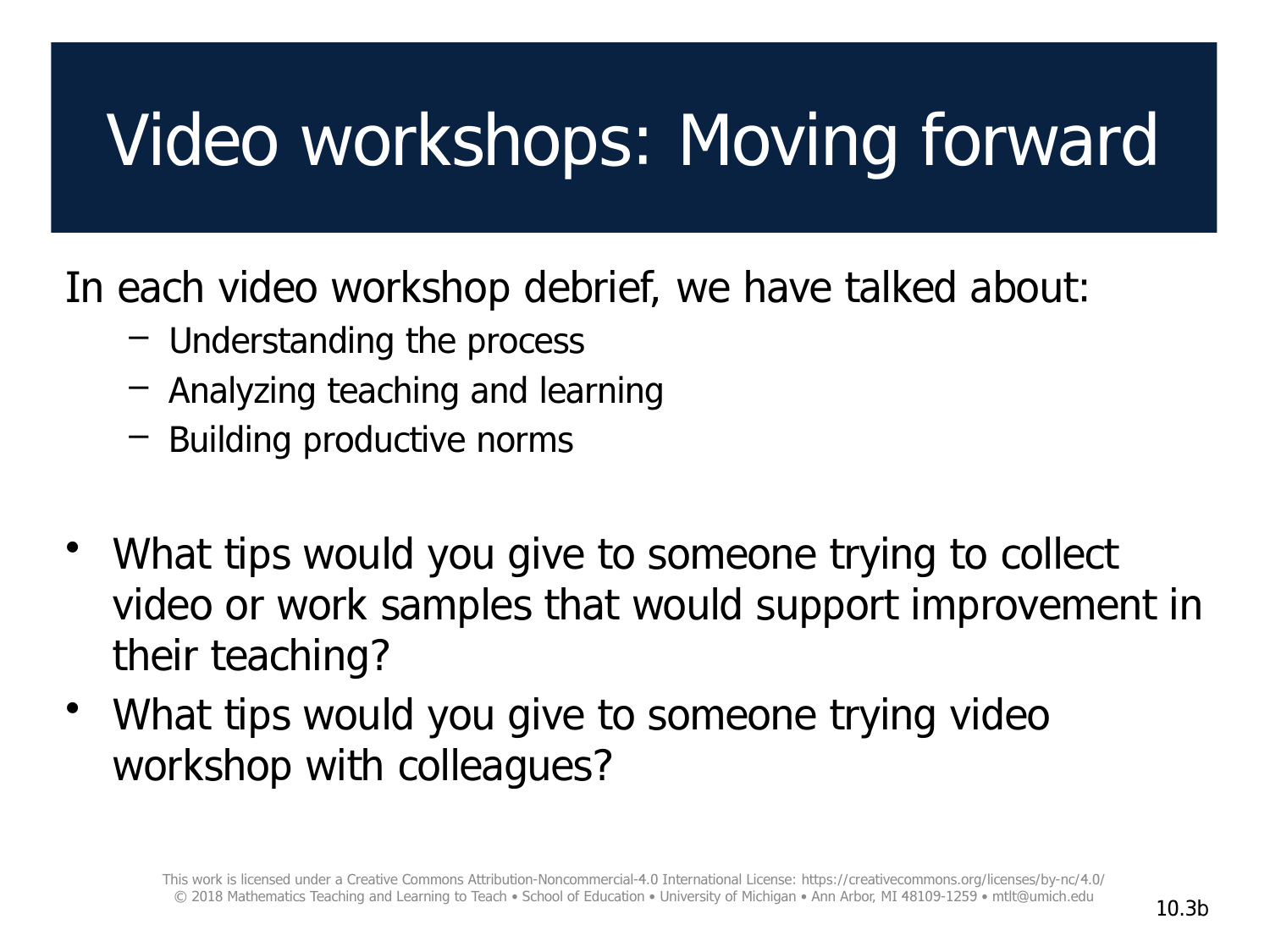

# Video workshops: Moving forward
In each video workshop debrief, we have talked about:
Understanding the process
Analyzing teaching and learning
Building productive norms

What tips would you give to someone trying to collect video or work samples that would support improvement in their teaching?
What tips would you give to someone trying video workshop with colleagues?
This work is licensed under a Creative Commons Attribution-Noncommercial-4.0 International License: https://creativecommons.org/licenses/by-nc/4.0/
© 2018 Mathematics Teaching and Learning to Teach • School of Education • University of Michigan • Ann Arbor, MI 48109-1259 • mtlt@umich.edu
10.3b